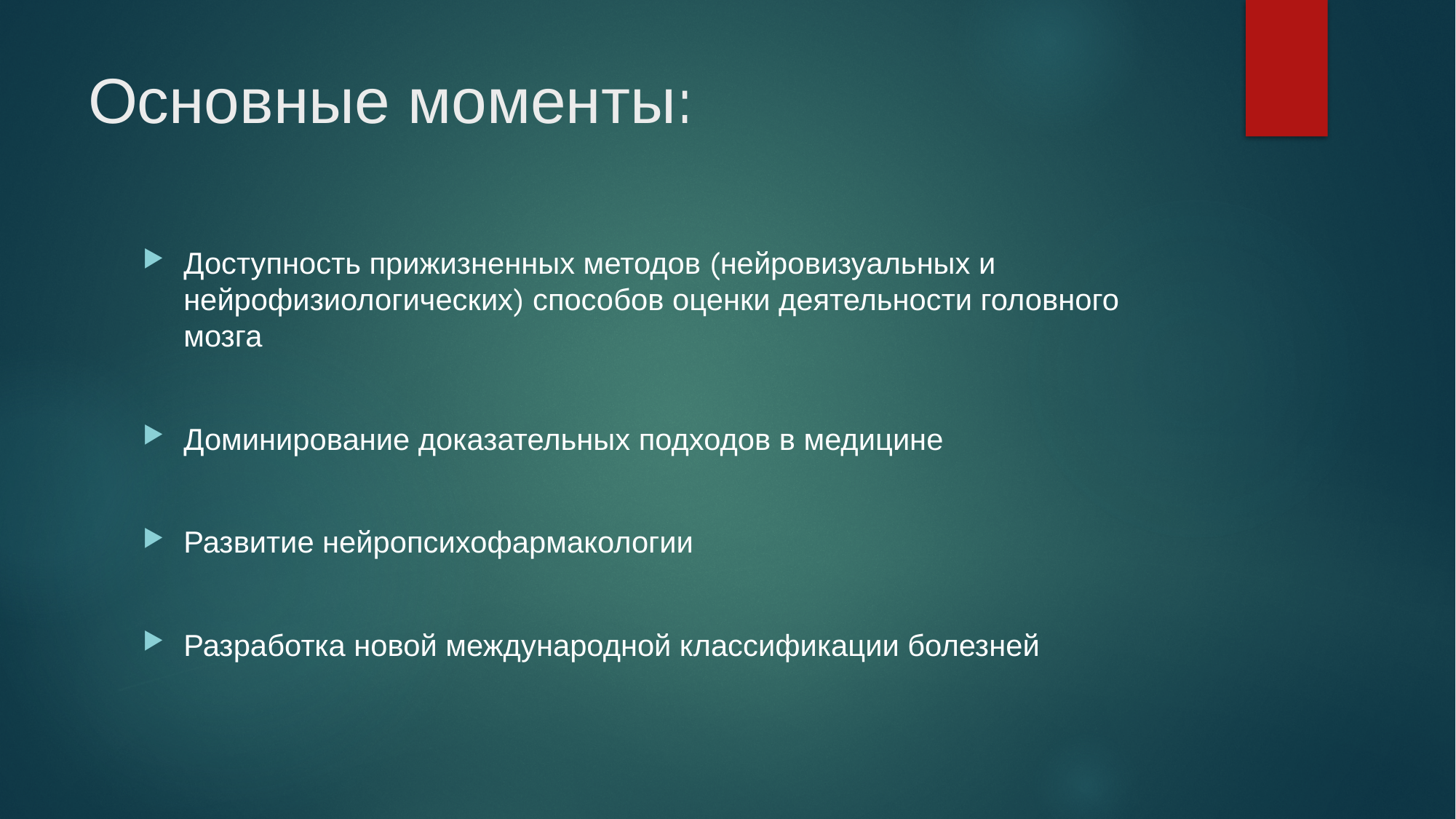

# Основные моменты:

Доступность прижизненных методов (нейровизуальных и нейрофизиологических) способов оценки деятельности головного мозга

Доминирование доказательных подходов в медицине

Развитие нейропсихофармакологии

Разработка новой международной классификации болезней